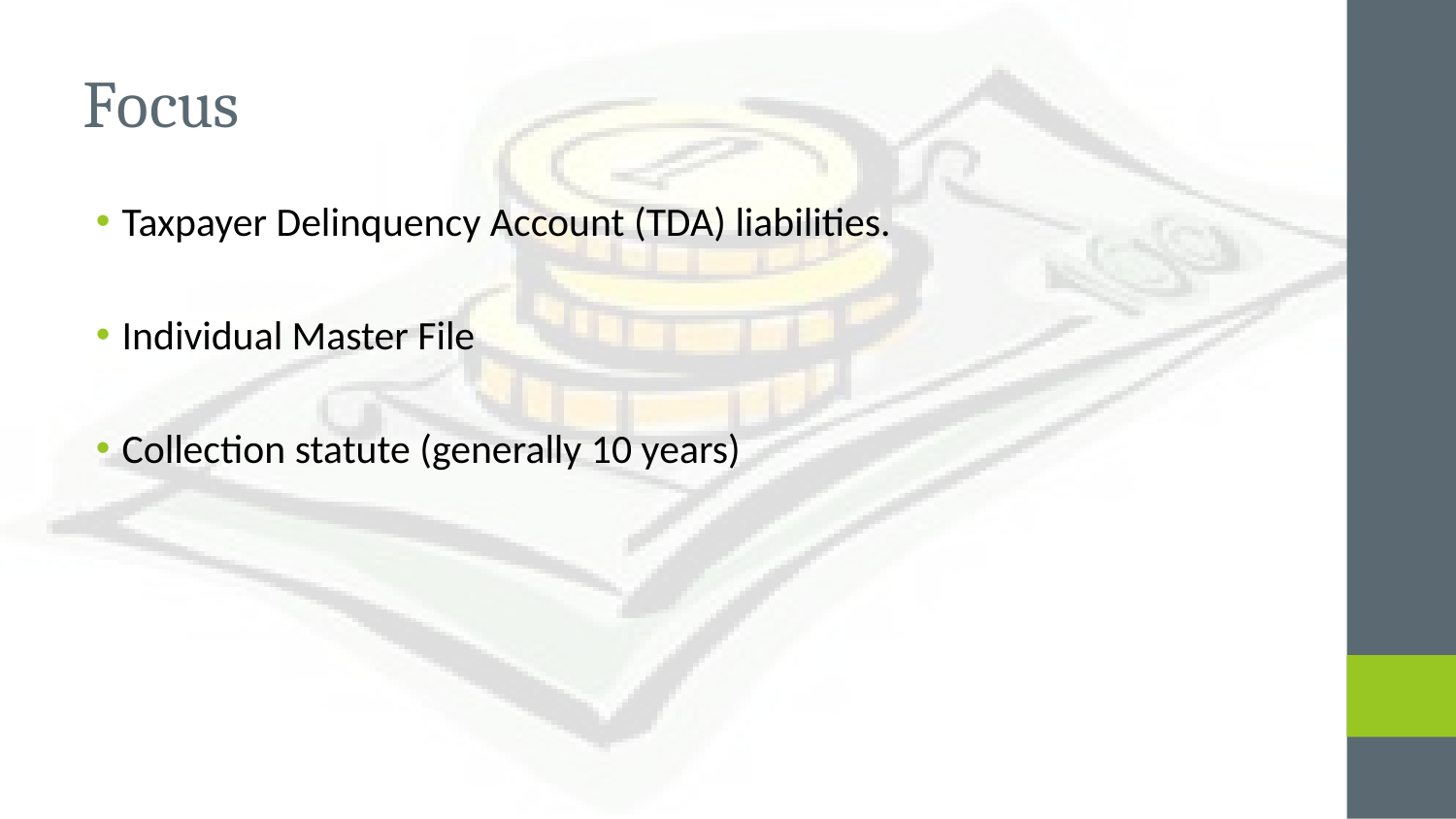

# Focus
Taxpayer Delinquency Account (TDA) liabilities.

Individual Master File

Collection statute (generally 10 years)